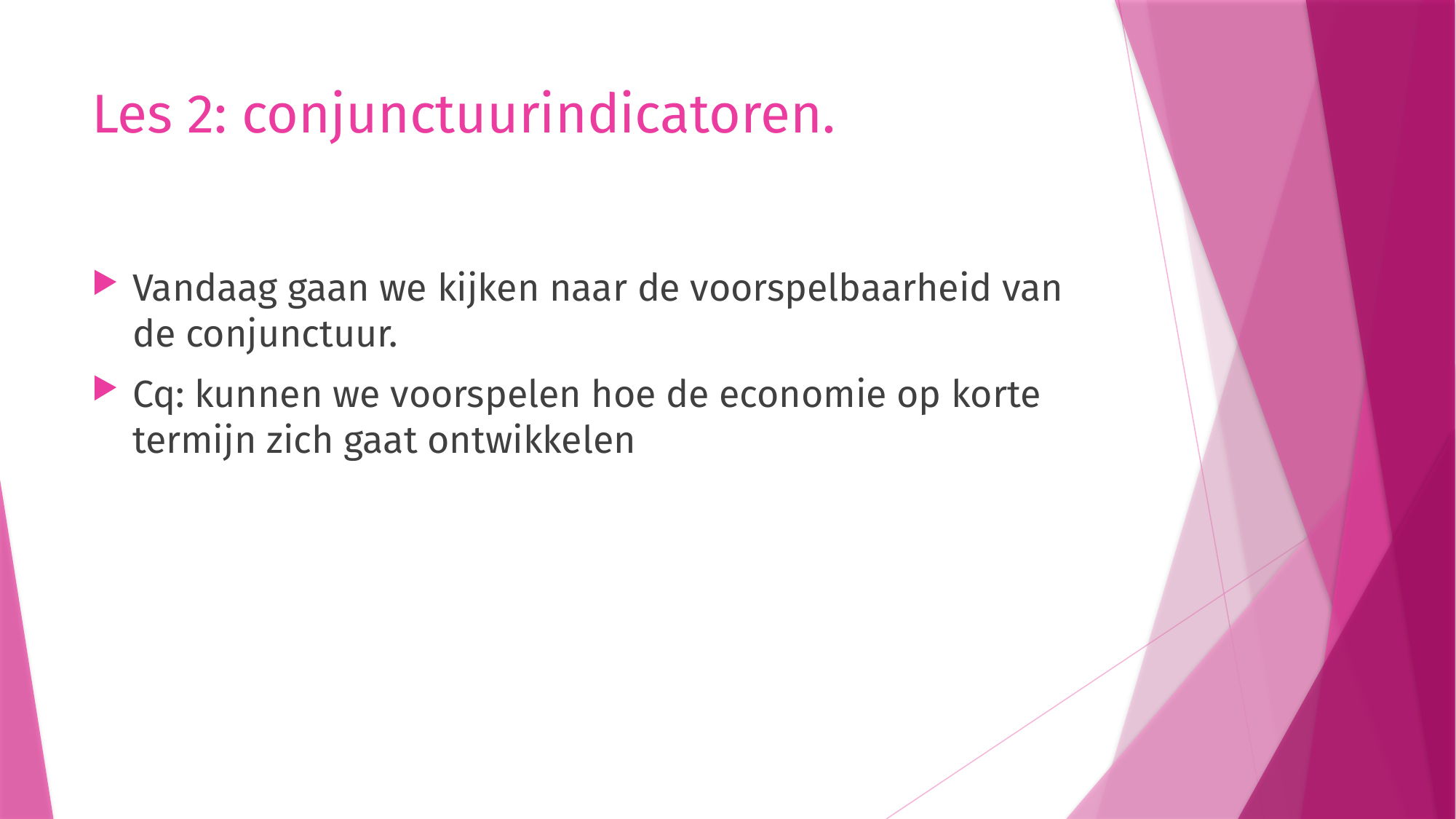

# Les 2: conjunctuurindicatoren.
Vandaag gaan we kijken naar de voorspelbaarheid van de conjunctuur.
Cq: kunnen we voorspelen hoe de economie op korte termijn zich gaat ontwikkelen